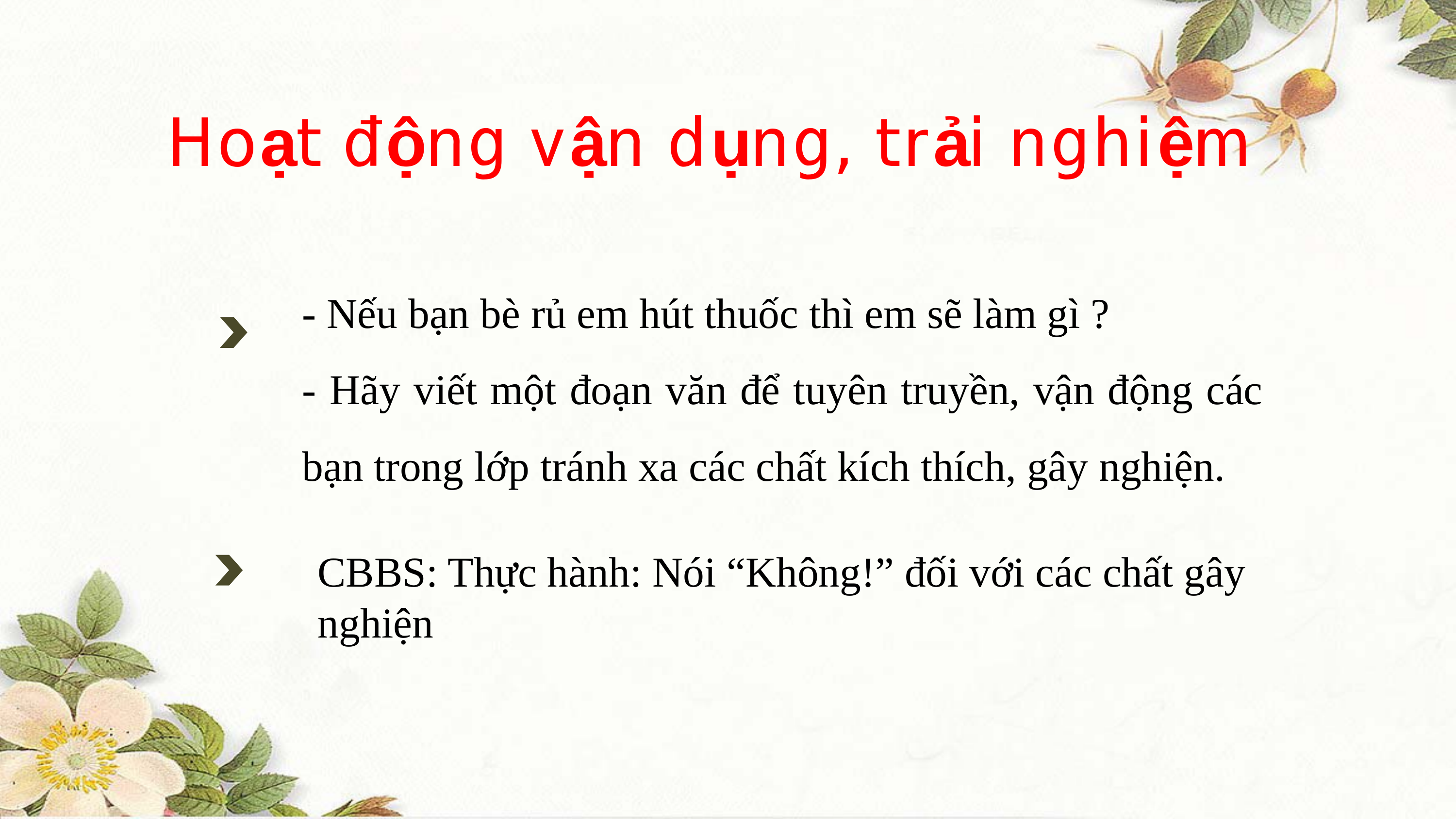

Hoạt động vận dụng, trải nghiệm
- Nếu bạn bè rủ em hút thuốc thì em sẽ làm gì ?
- Hãy viết một đoạn văn để tuyên truyền, vận động các bạn trong lớp tránh xa các chất kích thích, gây nghiện.

CBBS: Thực hành: Nói “Không!” đối với các chất gây nghiện